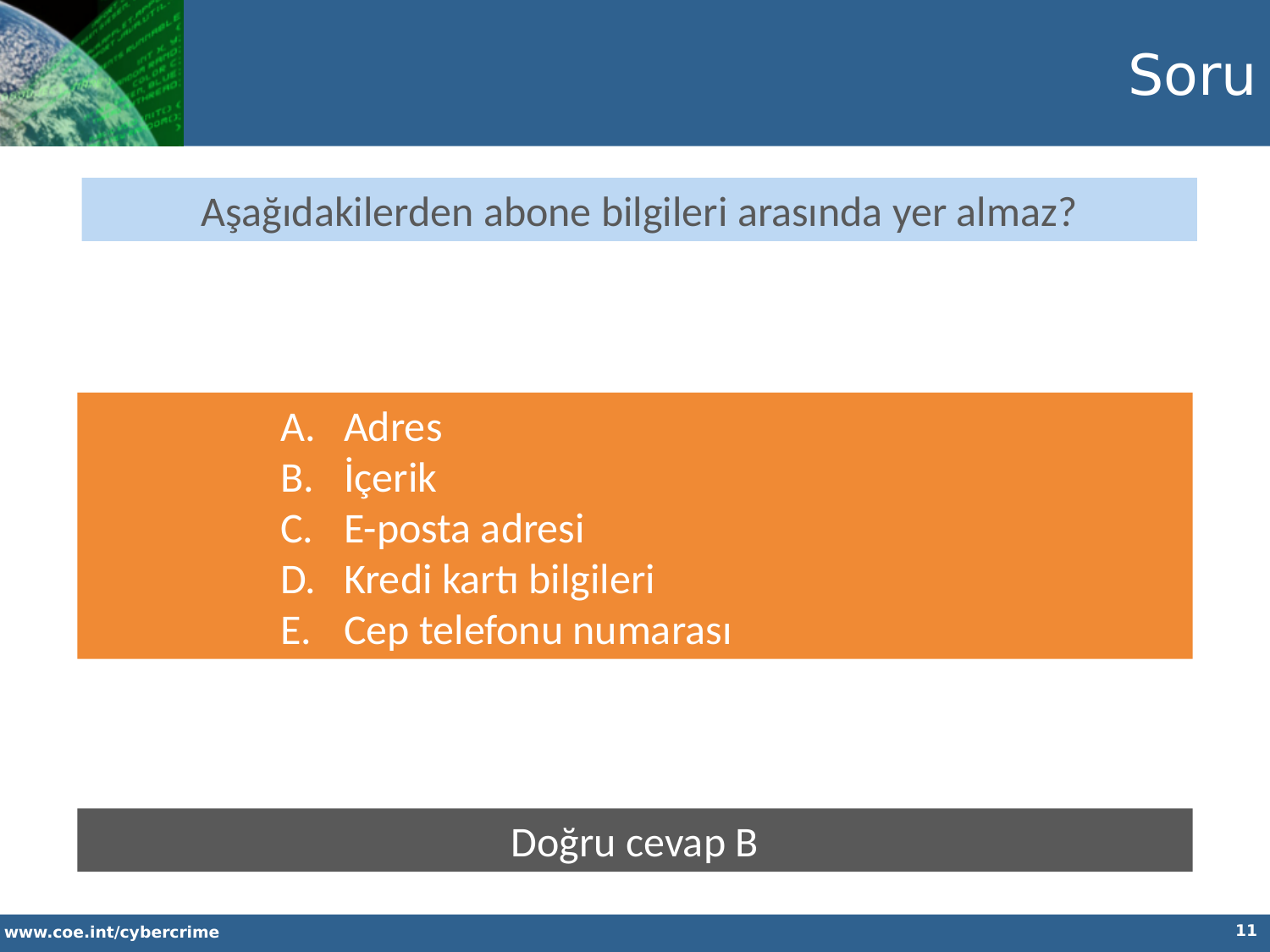

Soru
Aşağıdakilerden abone bilgileri arasında yer almaz?
Adres
İçerik
E-posta adresi
Kredi kartı bilgileri
Cep telefonu numarası
Doğru cevap B